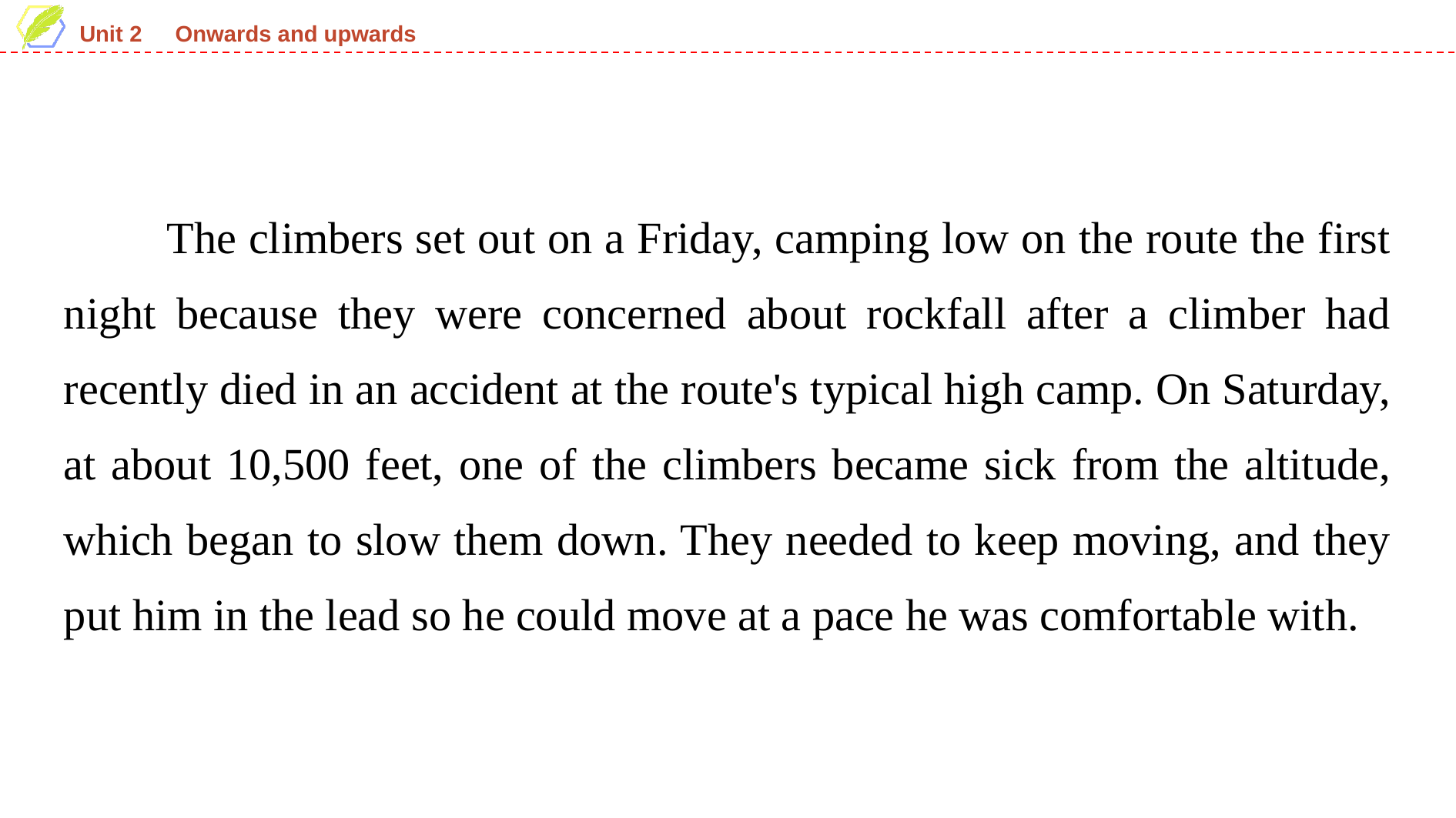

The climbers set out on a Friday, camping low on the route the first night because they were concerned about rockfall after a climber had recently died in an accident at the route's typical high camp. On Saturday, at about 10,500 feet, one of the climbers became sick from the altitude, which began to slow them down. They needed to keep moving, and they put him in the lead so he could move at a pace he was comfortable with.